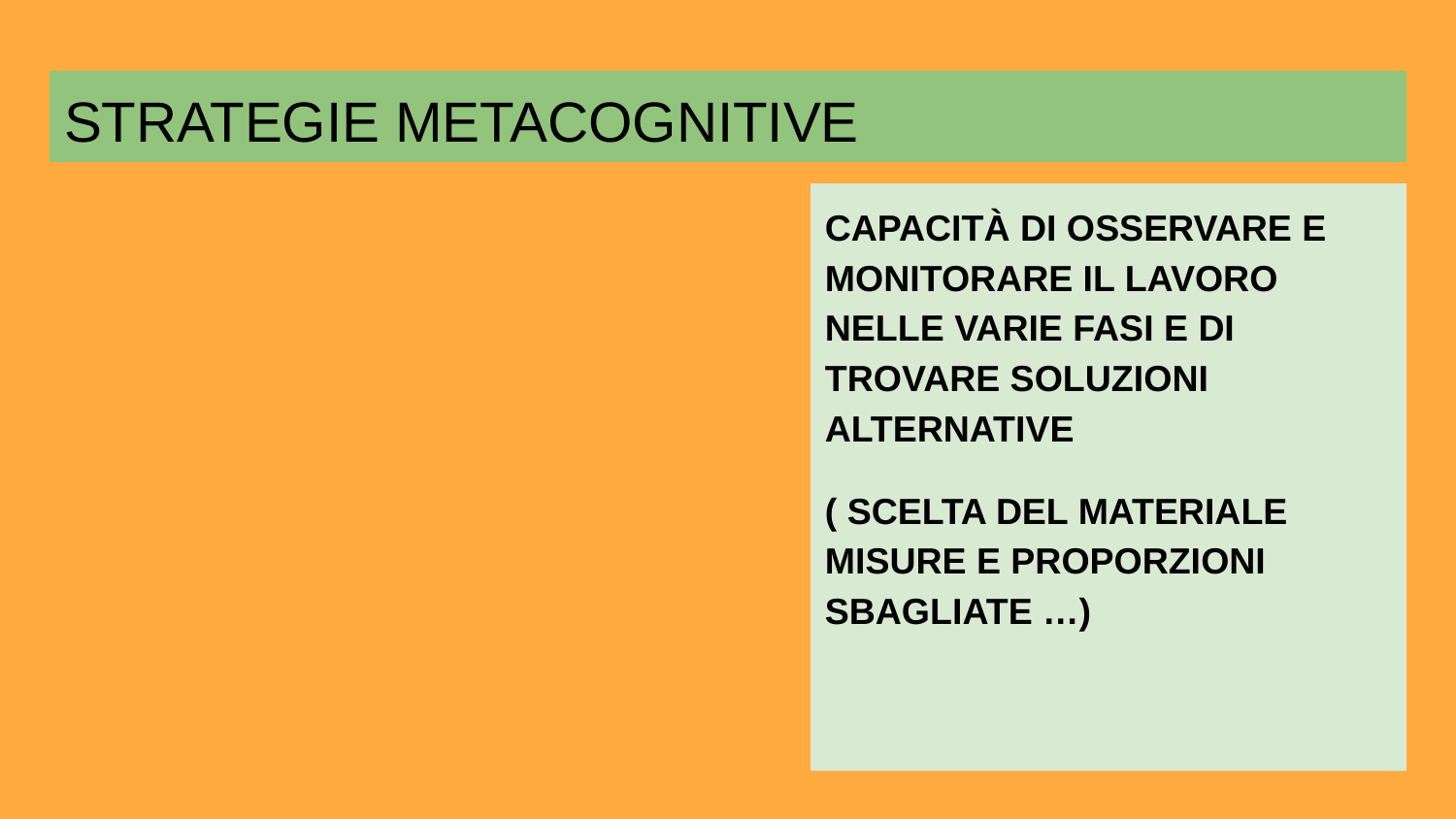

# STRATEGIE METACOGNITIVE

CAPACITÀ DI OSSERVARE E MONITORARE IL LAVORO NELLE VARIE FASI E DI TROVARE SOLUZIONI ALTERNATIVE
( SCELTA DEL MATERIALE MISURE E PROPORZIONI SBAGLIATE …)